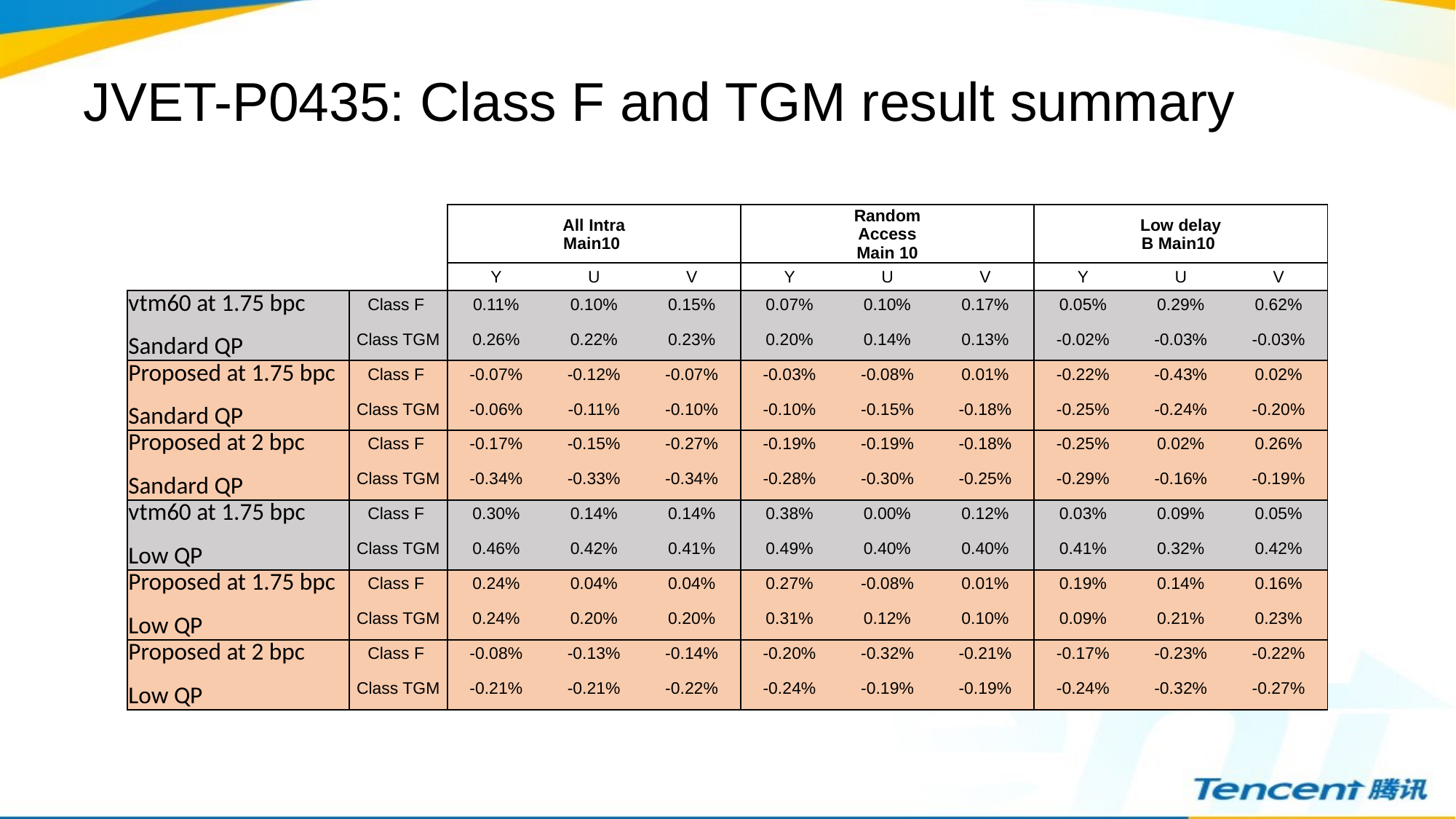

# JVET-P0435: Class F and TGM result summary
|  |  |  | All Intra Main10 |  |  | Random Access Main 10 |  |  | Low delay B Main10 |  |
| --- | --- | --- | --- | --- | --- | --- | --- | --- | --- | --- |
|  |  | Y | U | V | Y | U | V | Y | U | V |
| vtm60 at 1.75 bpc | Class F | 0.11% | 0.10% | 0.15% | 0.07% | 0.10% | 0.17% | 0.05% | 0.29% | 0.62% |
| Sandard QP | Class TGM | 0.26% | 0.22% | 0.23% | 0.20% | 0.14% | 0.13% | -0.02% | -0.03% | -0.03% |
| Proposed at 1.75 bpc | Class F | -0.07% | -0.12% | -0.07% | -0.03% | -0.08% | 0.01% | -0.22% | -0.43% | 0.02% |
| Sandard QP | Class TGM | -0.06% | -0.11% | -0.10% | -0.10% | -0.15% | -0.18% | -0.25% | -0.24% | -0.20% |
| Proposed at 2 bpc | Class F | -0.17% | -0.15% | -0.27% | -0.19% | -0.19% | -0.18% | -0.25% | 0.02% | 0.26% |
| Sandard QP | Class TGM | -0.34% | -0.33% | -0.34% | -0.28% | -0.30% | -0.25% | -0.29% | -0.16% | -0.19% |
| vtm60 at 1.75 bpc | Class F | 0.30% | 0.14% | 0.14% | 0.38% | 0.00% | 0.12% | 0.03% | 0.09% | 0.05% |
| Low QP | Class TGM | 0.46% | 0.42% | 0.41% | 0.49% | 0.40% | 0.40% | 0.41% | 0.32% | 0.42% |
| Proposed at 1.75 bpc | Class F | 0.24% | 0.04% | 0.04% | 0.27% | -0.08% | 0.01% | 0.19% | 0.14% | 0.16% |
| Low QP | Class TGM | 0.24% | 0.20% | 0.20% | 0.31% | 0.12% | 0.10% | 0.09% | 0.21% | 0.23% |
| Proposed at 2 bpc | Class F | -0.08% | -0.13% | -0.14% | -0.20% | -0.32% | -0.21% | -0.17% | -0.23% | -0.22% |
| Low QP | Class TGM | -0.21% | -0.21% | -0.22% | -0.24% | -0.19% | -0.19% | -0.24% | -0.32% | -0.27% |